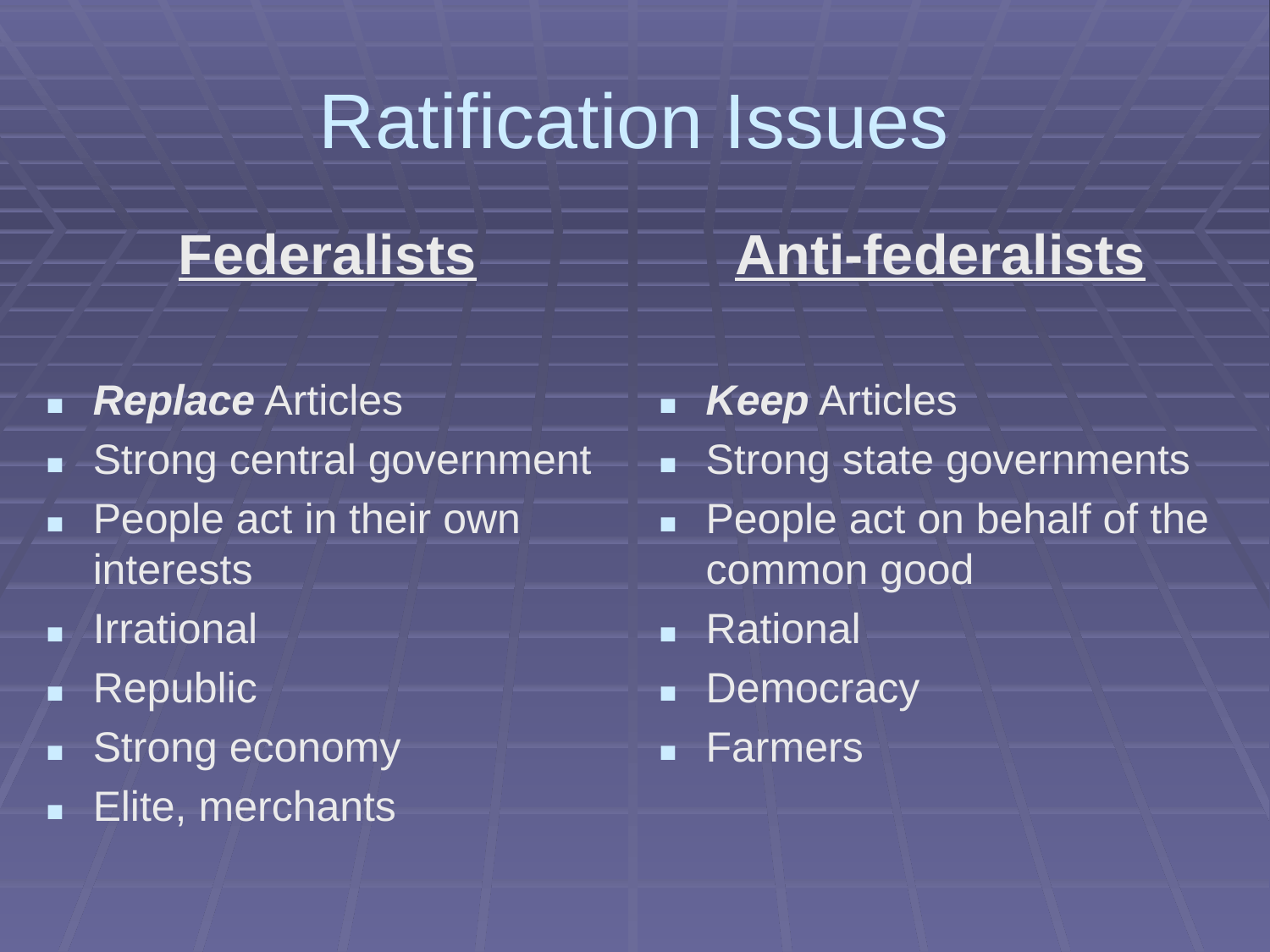

# Ratification Issues
Federalists

Replace Articles
Strong central government
People act in their own interests
Irrational
Republic
Strong economy
Elite, merchants

Anti-federalists

Keep Articles
Strong state governments
People act on behalf of the common good
Rational
Democracy
Farmers